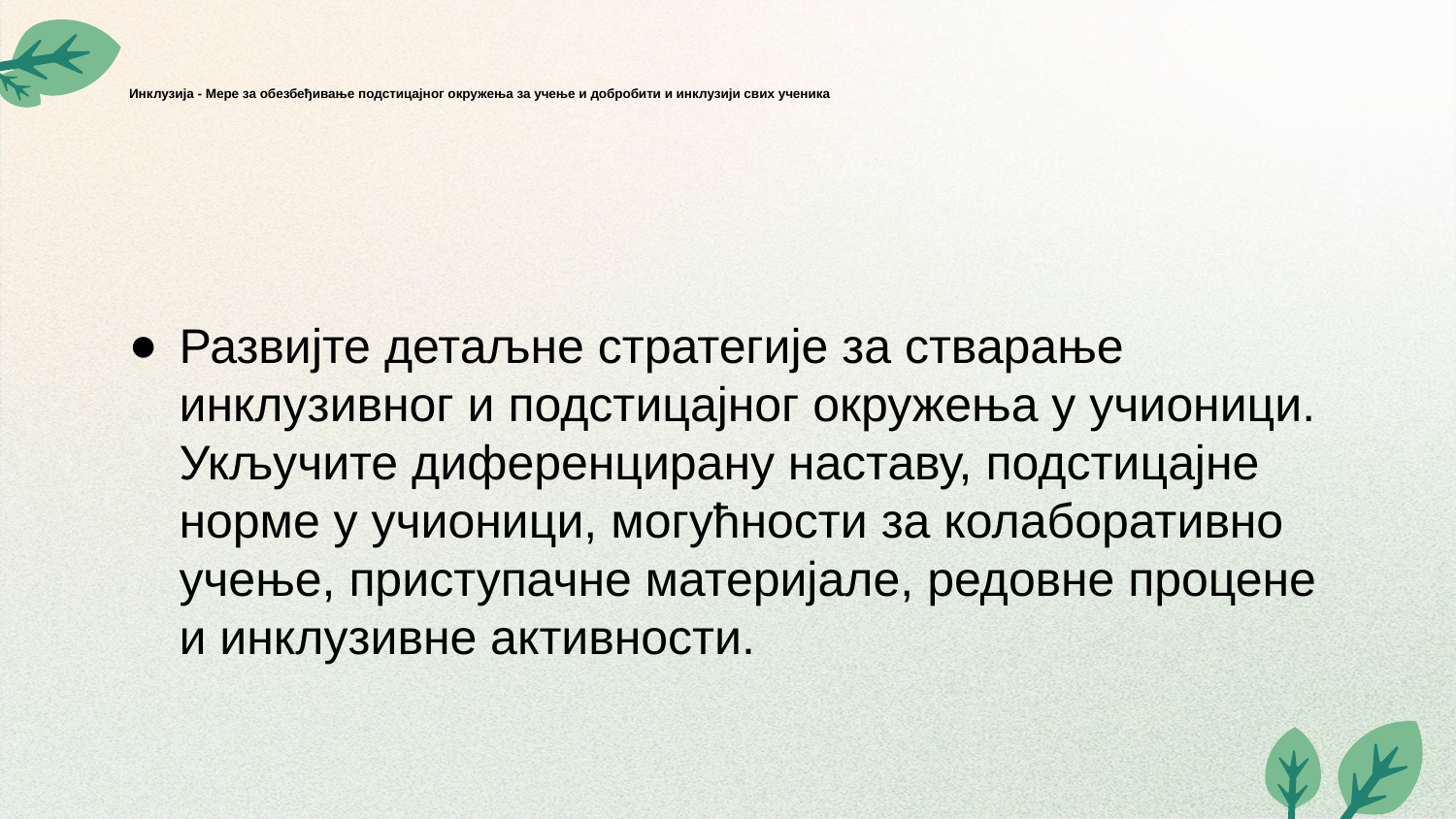

# Инклузија - Мере за обезбеђивање подстицајног окружења за учење и добробити и инклузији свих ученика
Развијте детаљне стратегије за стварање инклузивног и подстицајног окружења у учионици. Укључите диференцирану наставу, подстицајне норме у учионици, могућности за колаборативно учење, приступачне материјале, редовне процене и инклузивне активности.